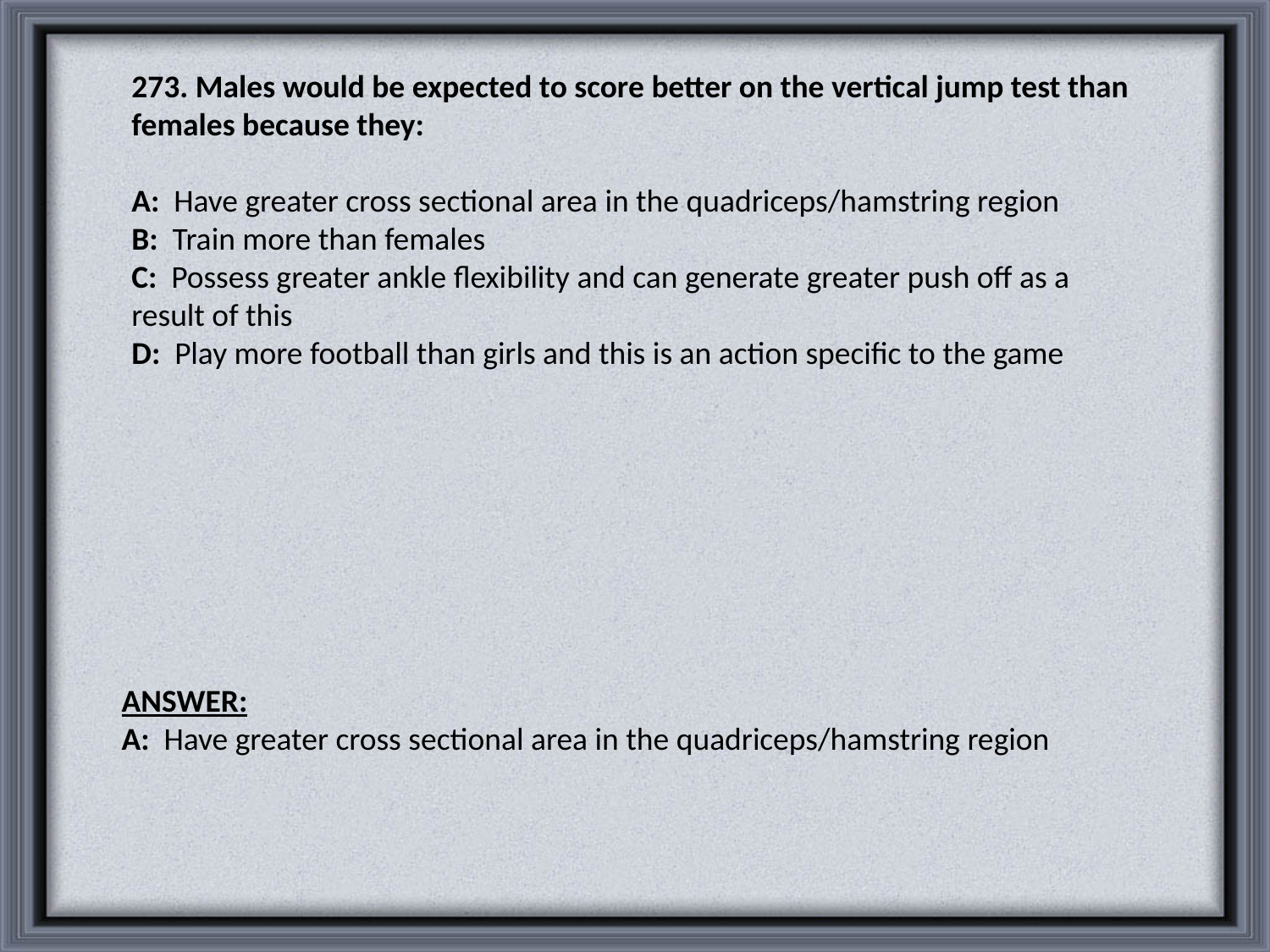

273. Males would be expected to score better on the vertical jump test than females because they:

A:  Have greater cross sectional area in the quadriceps/hamstring region
B:  Train more than females
C:  Possess greater ankle flexibility and can generate greater push off as a result of this
D:  Play more football than girls and this is an action specific to the game

ANSWER:
A:  Have greater cross sectional area in the quadriceps/hamstring region